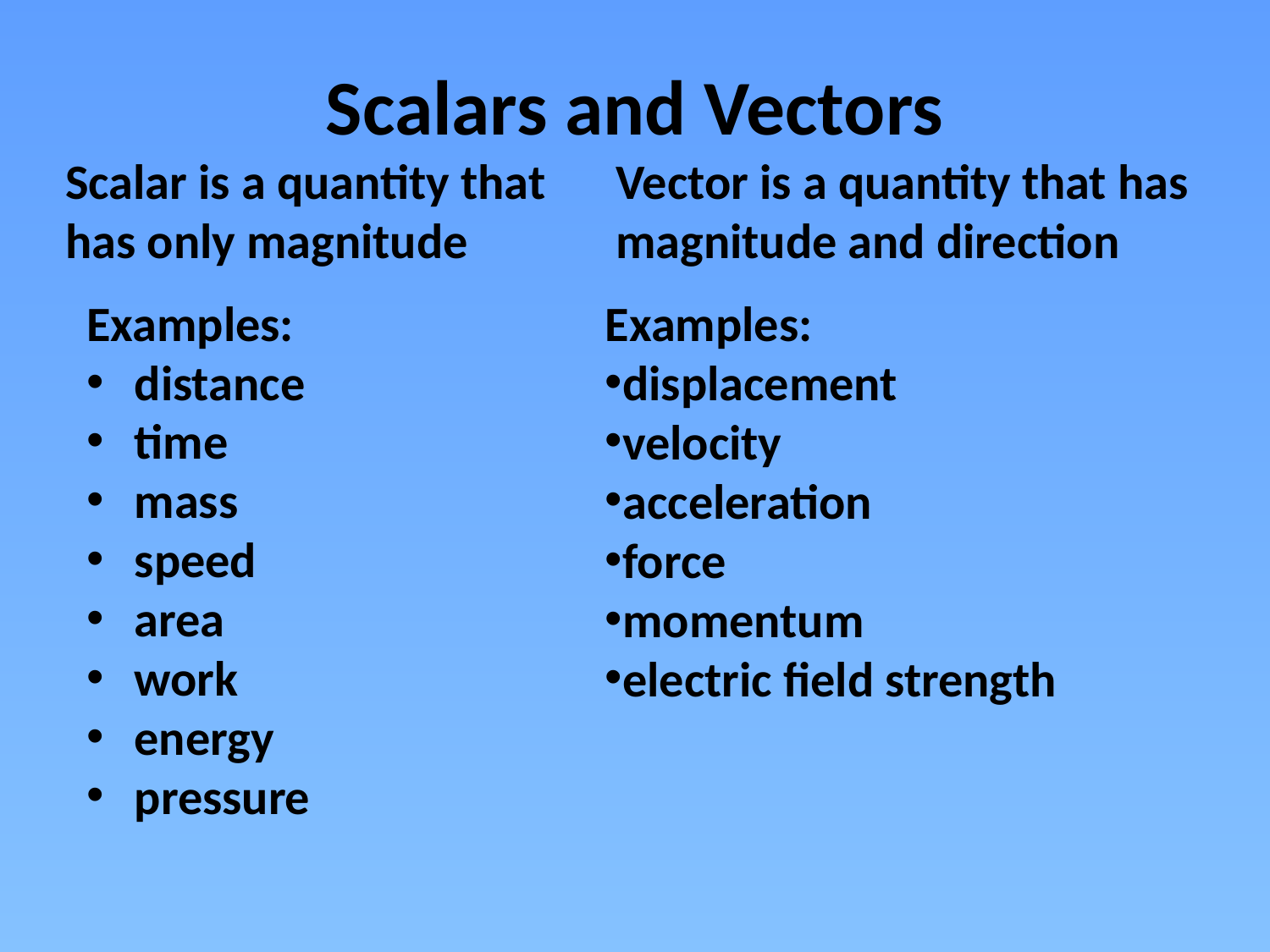

# Scalars and Vectors
Scalar is a quantity that has only magnitude
Vector is a quantity that has magnitude and direction
Examples:
distance
time
mass
speed
area
work
energy
pressure

Examples:
displacement
velocity
acceleration
force
momentum
electric field strength